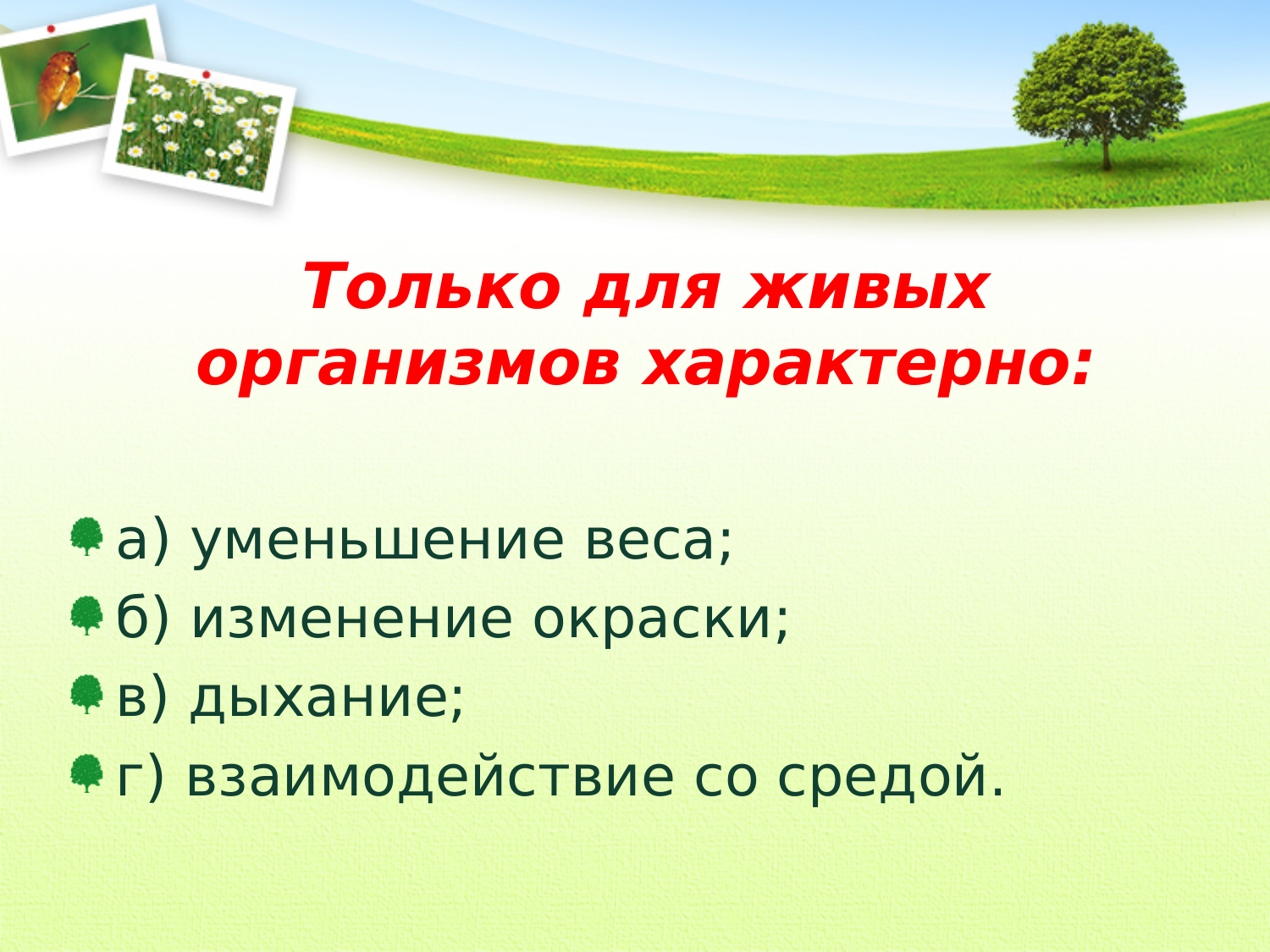

# Только для живых организмов характерно:
а) уменьшение веса;
б) изменение окраски;
в) дыхание;
г) взаимодействие со средой.